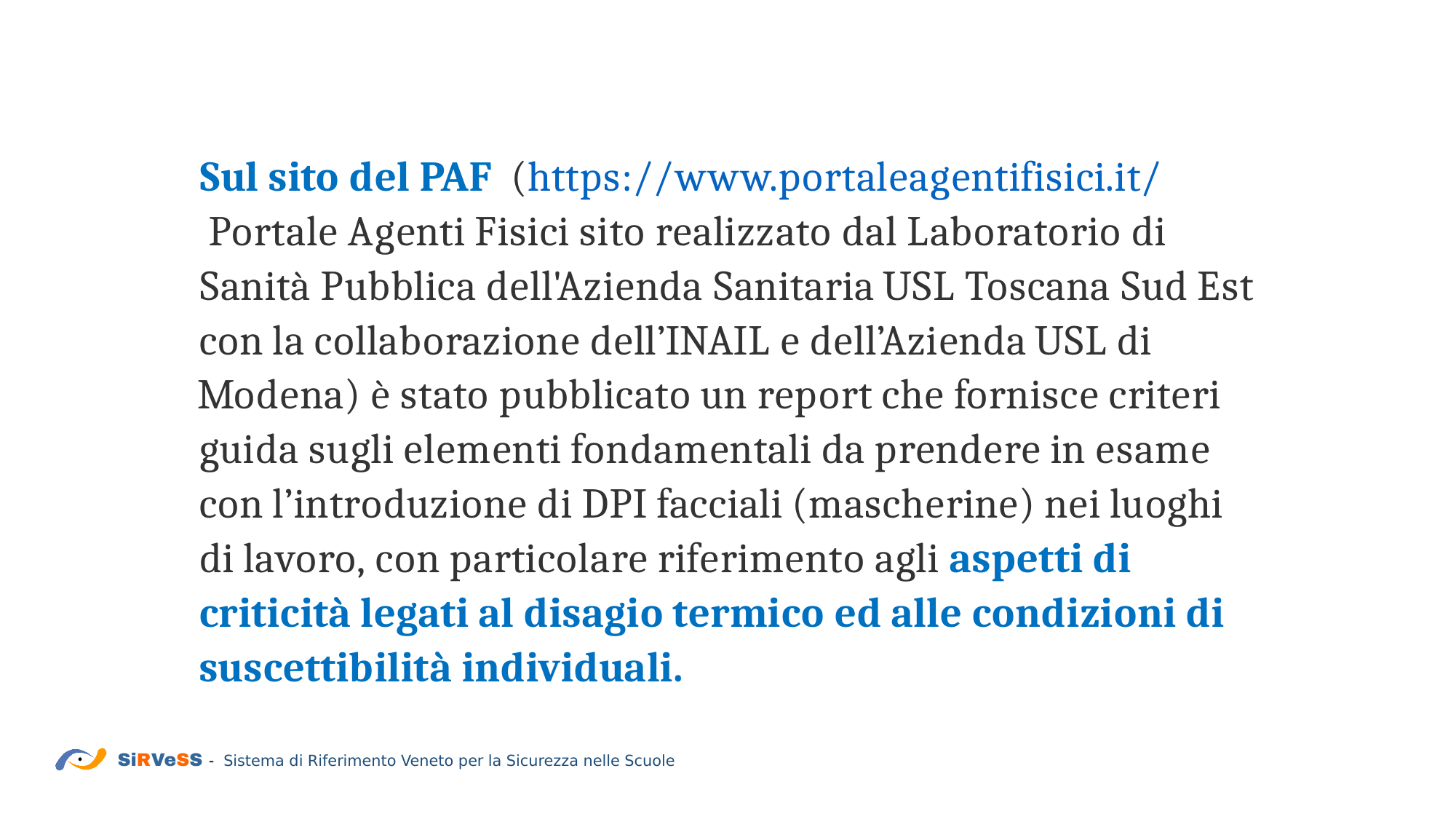

Sul sito del PAF  (https://www.portaleagentifisici.it/ Portale Agenti Fisici sito realizzato dal Laboratorio di Sanità Pubblica dell'Azienda Sanitaria USL Toscana Sud Est con la collaborazione dell’INAIL e dell’Azienda USL di Modena) è stato pubblicato un report che fornisce criteri guida sugli elementi fondamentali da prendere in esame con l’introduzione di DPI facciali (mascherine) nei luoghi di lavoro, con particolare riferimento agli aspetti di criticità legati al disagio termico ed alle condizioni di suscettibilità individuali.